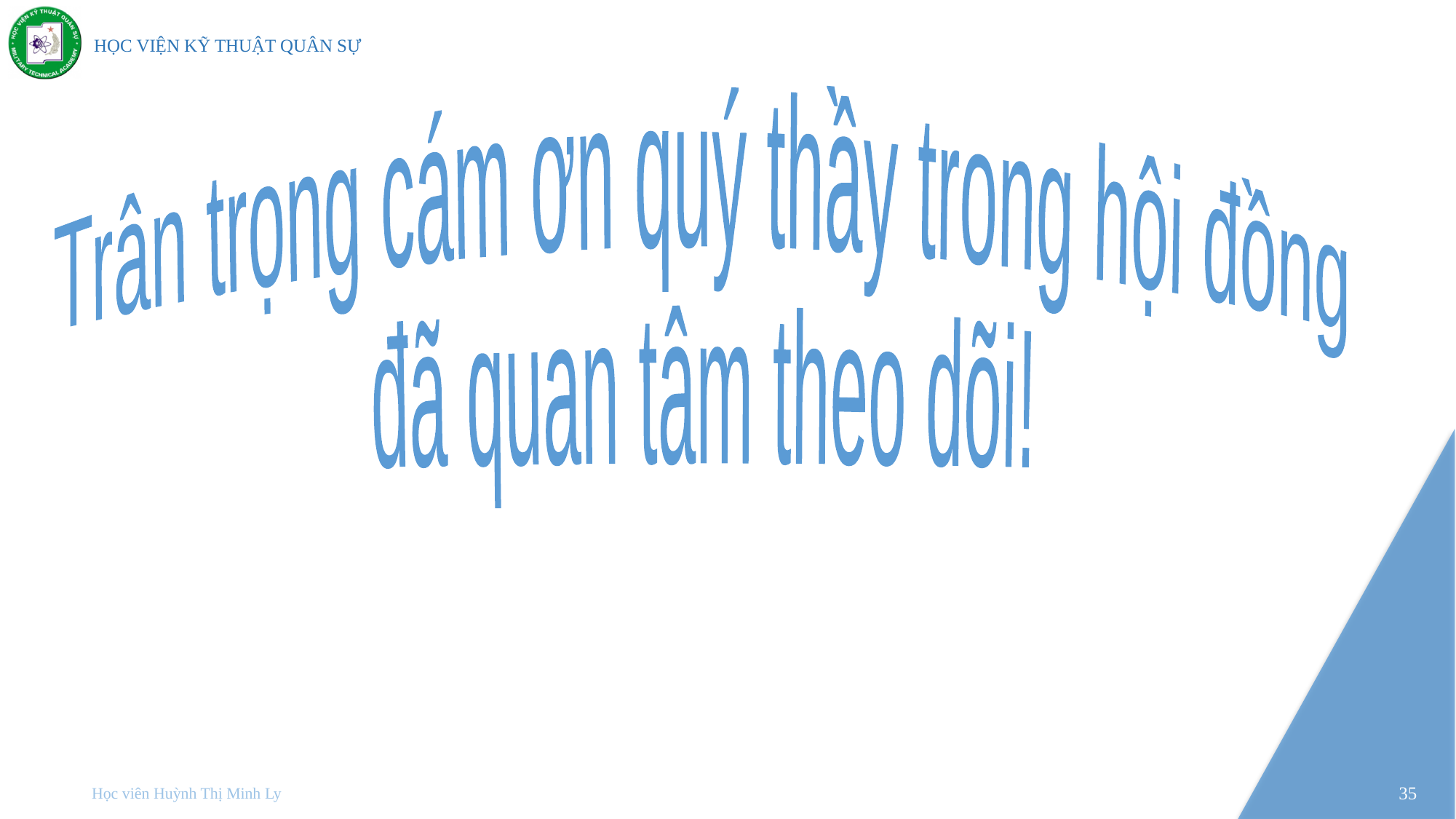

Trân trọng cám ơn quý thầy trong hội đồng
đã quan tâm theo dõi!
35
Học viên Huỳnh Thị Minh Ly